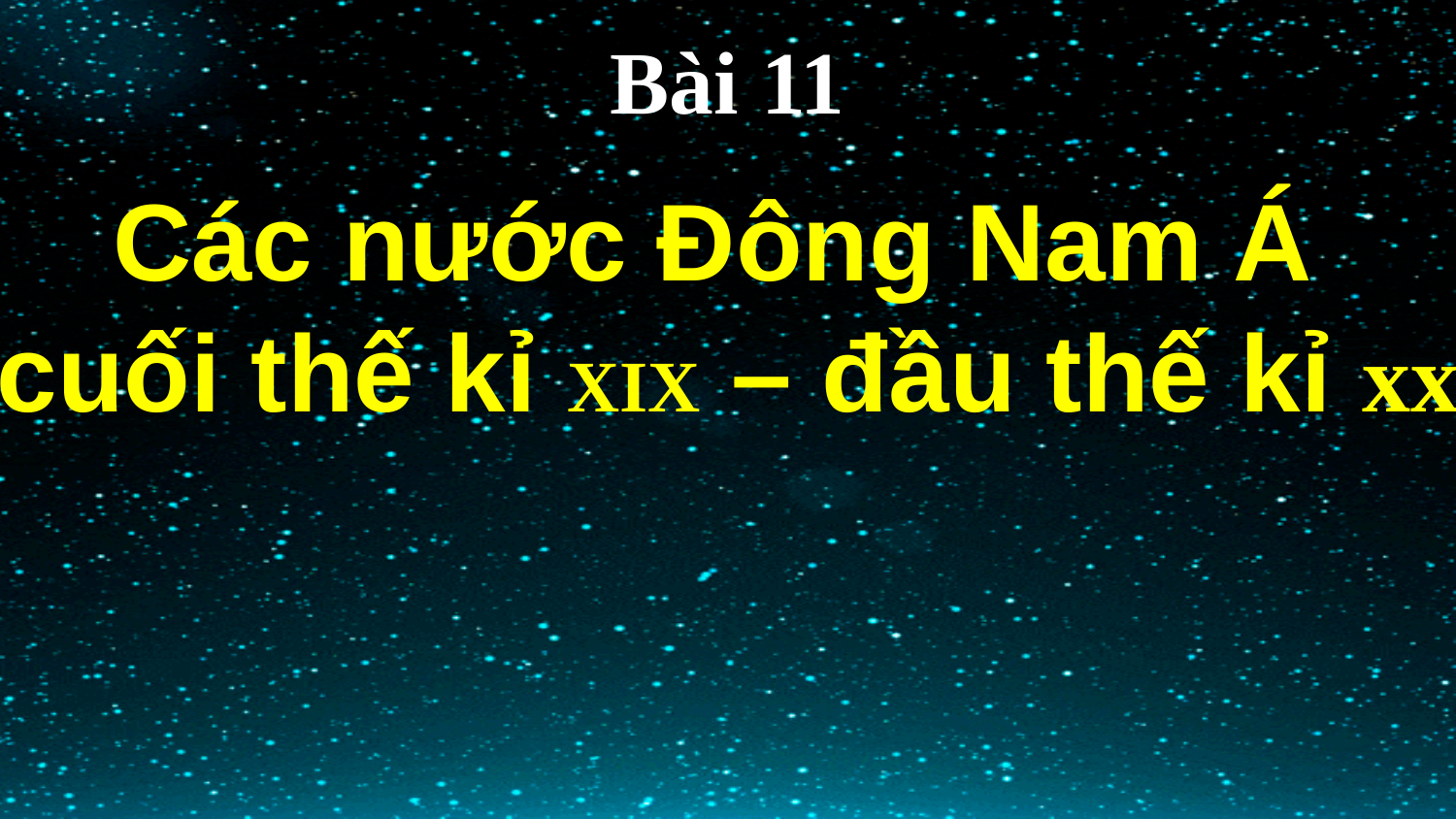

Bài 11
Các nước Đông Nam Á
cuối thế kỉ XIX – đầu thế kỉ xx